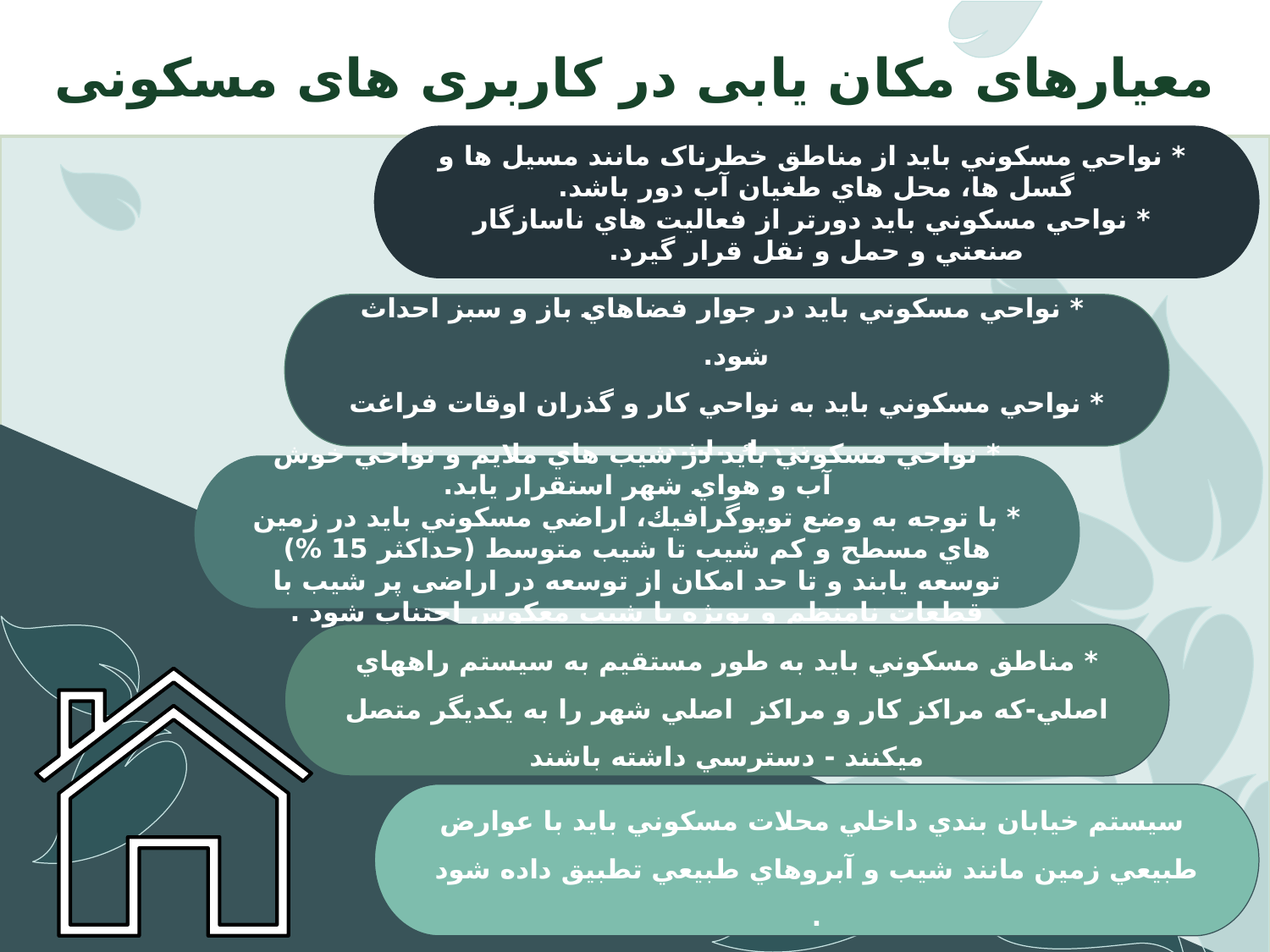

* نواحي مسكوني بايد از مناطق خطرناک مانند مسیل ها و گسل ها، محل هاي طغیان آب دور باشد.
 * نواحي مسكوني بايد دورتر از فعالیت هاي ناسازگار صنعتي و حمل و نقل قرار گیرد.

 * نواحي مسكوني بايد در جوار فضاهاي باز و سبز احداث شود.
* نواحي مسكوني بايد به نواحي كار و گذران اوقات فراغت نزديك باشد.

* نواحي مسكوني بايد در شیب هاي ملايم و نواحي خوش آب و هواي شهر استقرار يابد.
* با توجه به وضع توپوگرافیك، اراضي مسكوني بايد در زمین هاي مسطح و كم شیب تا شیب متوسط (حداکثر 15 %) توسعه یابند و تا حد امکان از توسعه در اراضی پر شیب با قطعات نامنظم و بويژه با شیب معكوس اجتناب شود .

* مناطق مسكوني بايد به طور مستقیم به سیستم راههاي اصلي-كه مراكز كار و مراكز  اصلي شهر را به يكديگر متصل ميكنند - دسترسي داشته باشند

 سیستم خیابان بندي داخلي محلات مسكوني بايد با عوارض طبیعي زمین مانند شیب و آبروهاي طبیعي تطبیق داده شود .

 معیارهای مکان یابی در کاربری های مسکونی